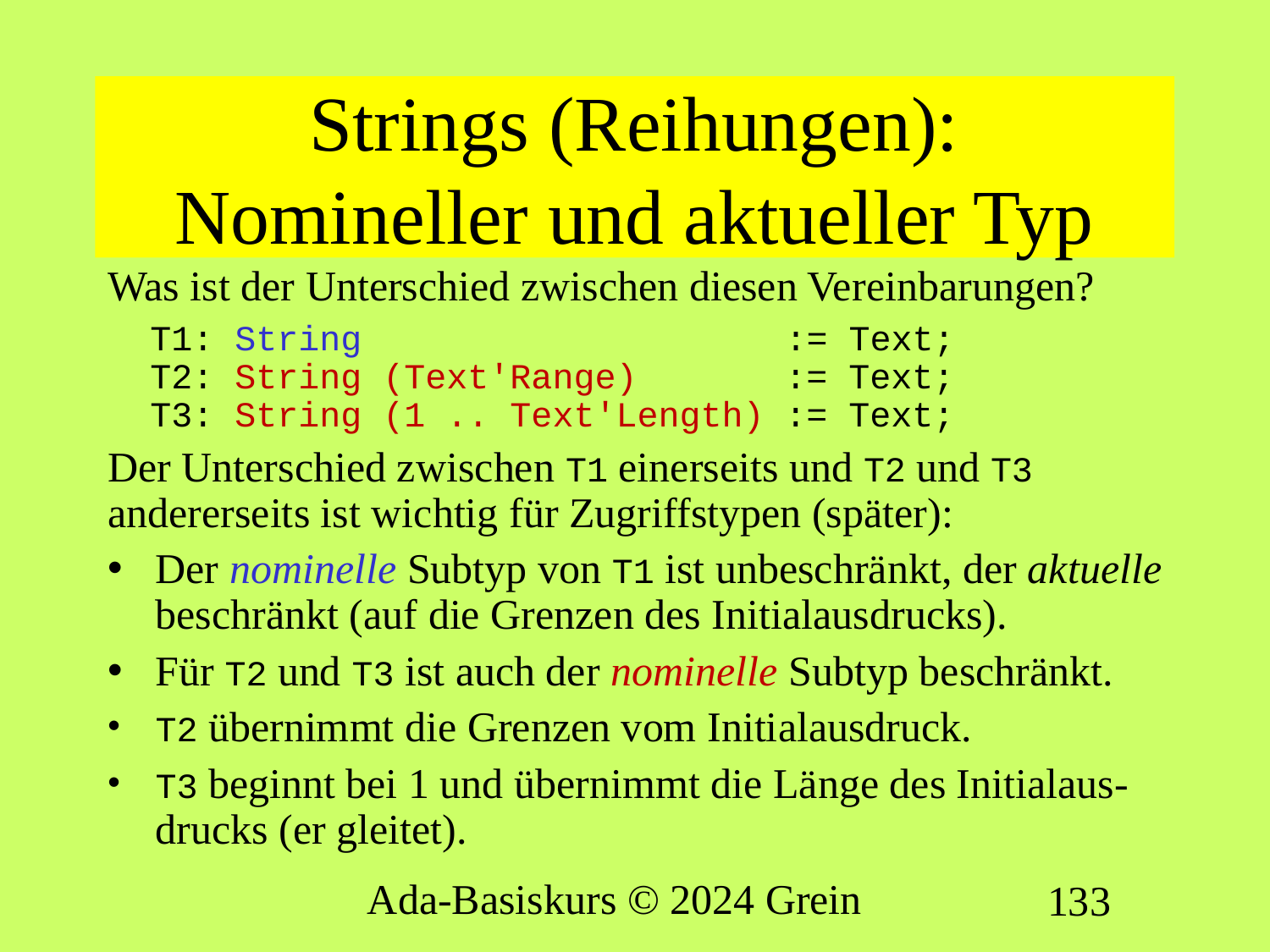

# Strings (Reihungen): Nomineller und aktueller Typ
Was ist der Unterschied zwischen diesen Vereinbarungen?
  T1: String                    := Text;
  T2: String (Text'Range)       := Text;
  T3: String (1 .. Text'Length) := Text;
Der Unterschied zwischen T1 einerseits und T2 und T3 andererseits ist wichtig für Zugriffstypen (später):
Der nominelle Subtyp von T1 ist unbeschränkt, der aktuelle beschränkt (auf die Grenzen des Initialausdrucks).
Für T2 und T3 ist auch der nominelle Subtyp beschränkt.
T2 übernimmt die Grenzen vom Initialausdruck.
T3 beginnt bei 1 und übernimmt die Länge des Initialaus-drucks (er gleitet).
Ada-Basiskurs © 2024 Grein
133